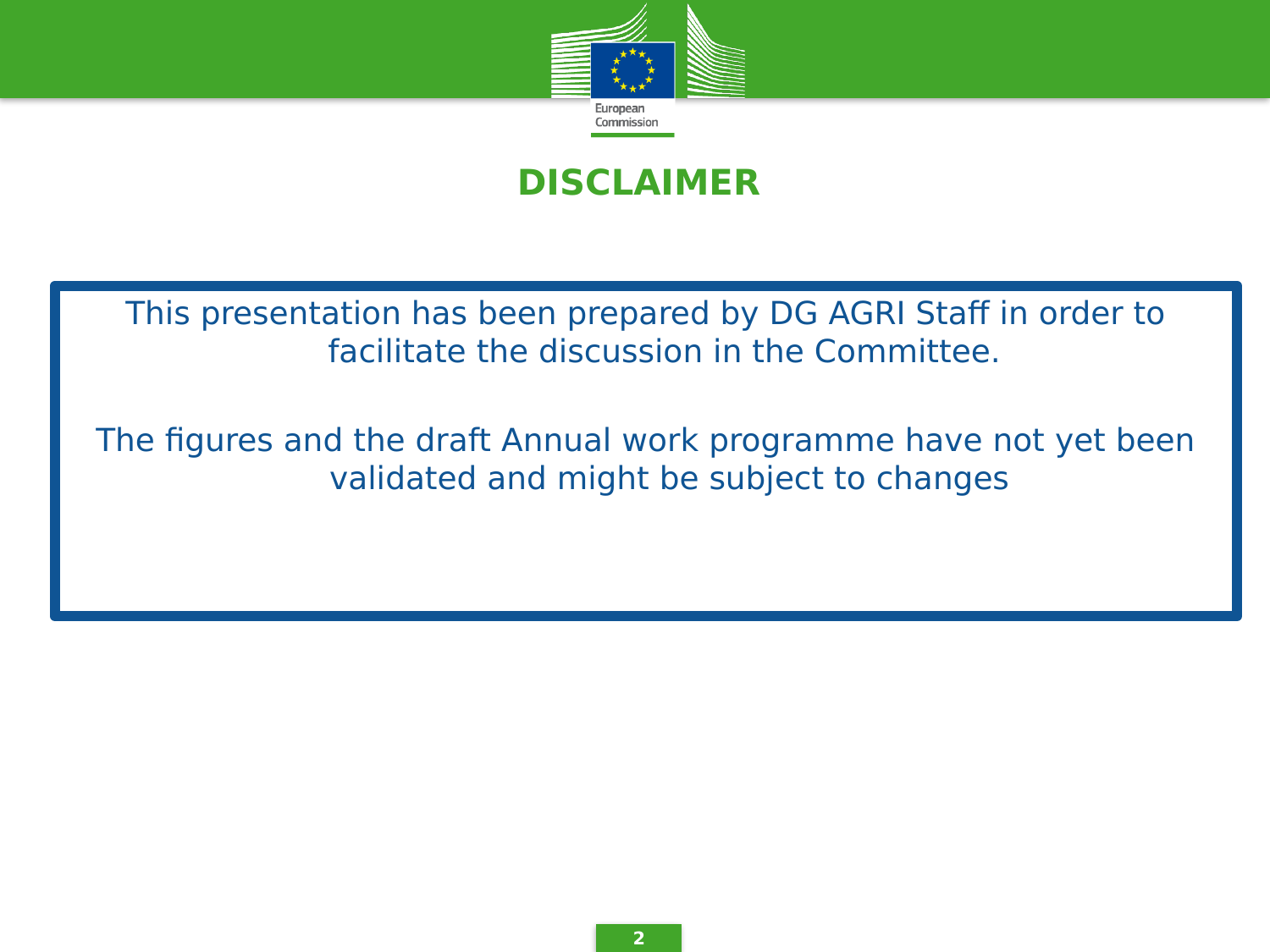

# DISCLAIMER
This presentation has been prepared by DG AGRI Staff in order to facilitate the discussion in the Committee.

The figures and the draft Annual work programme have not yet been validated and might be subject to changes

2